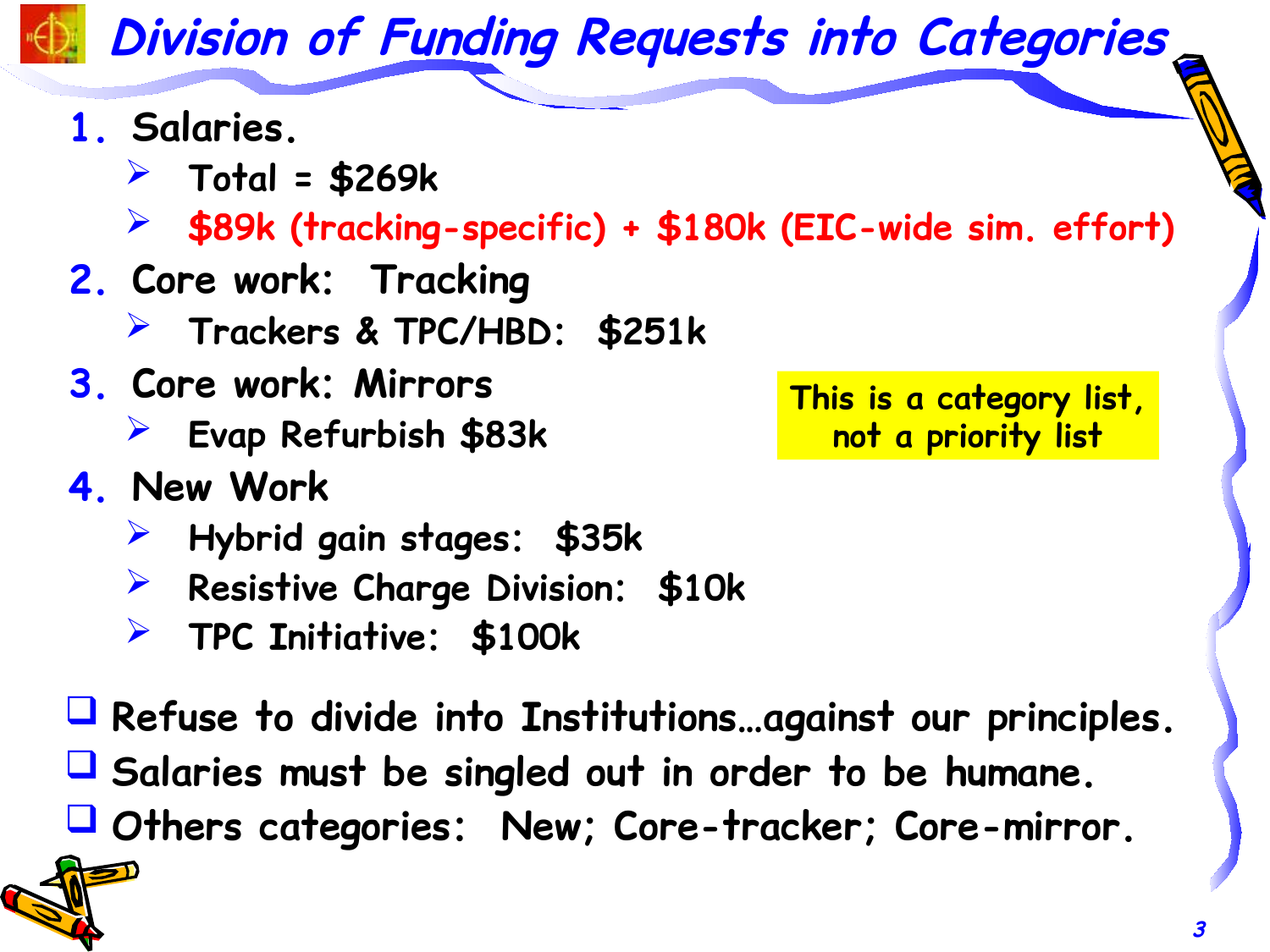

# Division of Funding Requests into Categories
Salaries.
Total = $269k
$89k (tracking-specific) + $180k (EIC-wide sim. effort)
Core work:  Tracking
Trackers & TPC/HBD:  $251k
Core work: Mirrors
Evap Refurbish $83k
New Work
Hybrid gain stages:  $35k
Resistive Charge Division:  $10k
TPC Initiative:  $100k

This is a category list,
not a priority list
Refuse to divide into Institutions…against our principles.
Salaries must be singled out in order to be humane.
Others categories:  New; Core-tracker; Core-mirror.
3